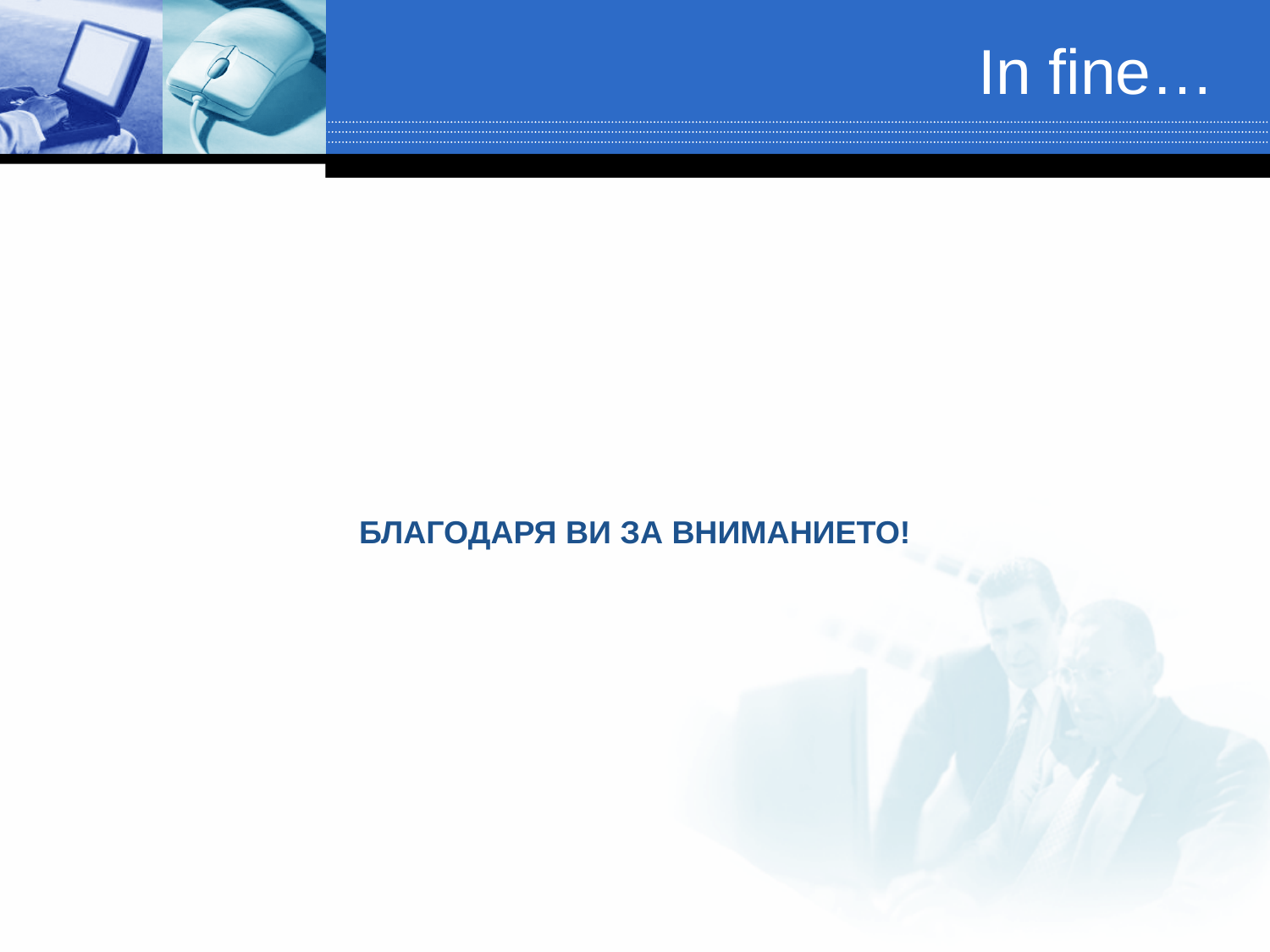

# In fine…
БЛАГОДАРЯ ВИ ЗА ВНИМАНИЕТО!